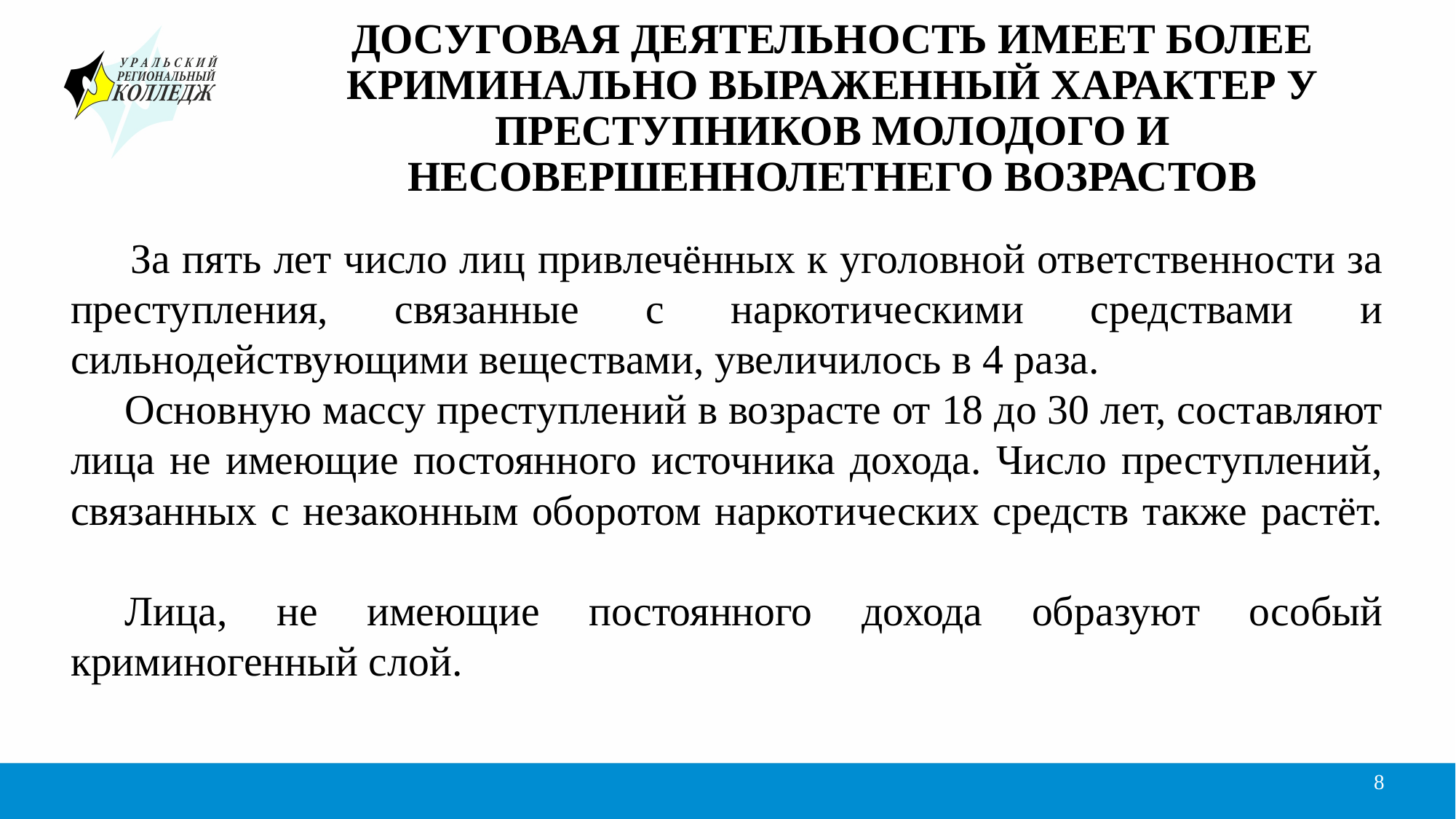

# ДОСУГОВАЯ ДЕЯТЕЛЬНОСТЬ ИМЕЕТ БОЛЕЕ КРИМИНАЛЬНО ВЫРАЖЕННЫЙ ХАРАКТЕР У ПРЕСТУПНИКОВ МОЛОДОГО И НЕСОВЕРШЕННОЛЕТНЕГО ВОЗРАСТОВ
     За пять лет число лиц привлечённых к уголовной ответственности за преступления, связанные с наркотическими средствами и сильнодействующими веществами, увеличилось в 4 раза.
Основную массу преступлений в возрасте от 18 до 30 лет, составляют лица не имеющие постоянного источника дохода. Число преступлений, связанных с незаконным оборотом наркотических средств также растёт.
Лица, не имеющие постоянного дохода образуют особый криминогенный слой.
8